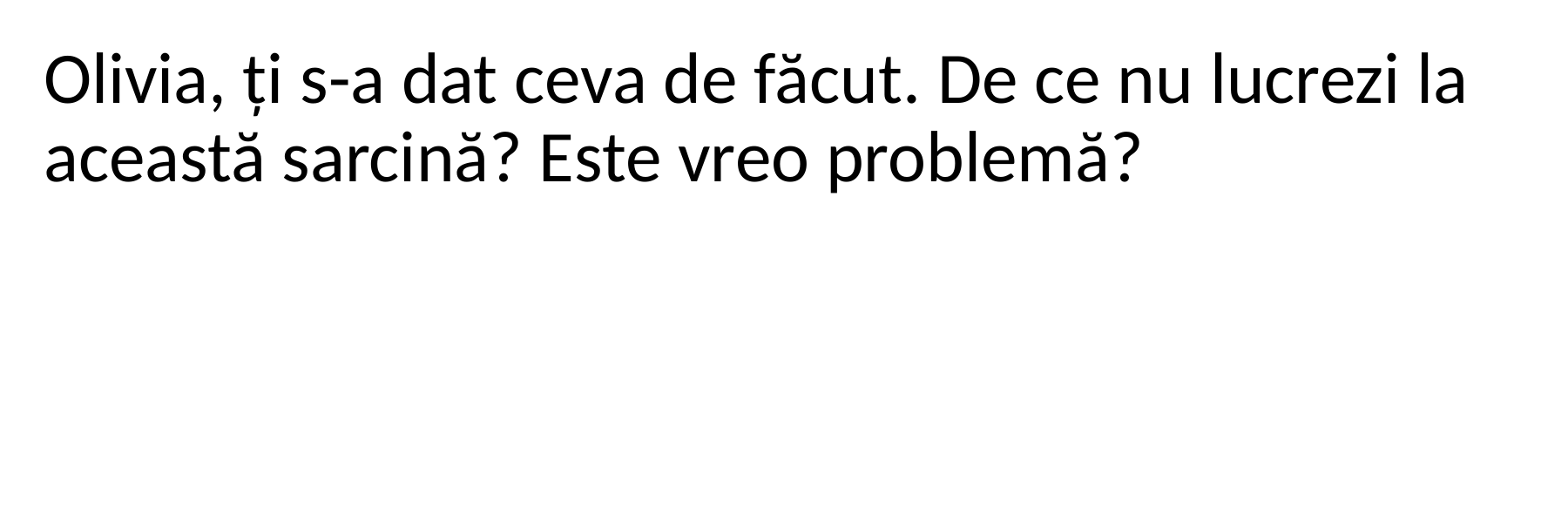

Olivia, ți s-a dat ceva de făcut. De ce nu lucrezi la această sarcină? Este vreo problemă?